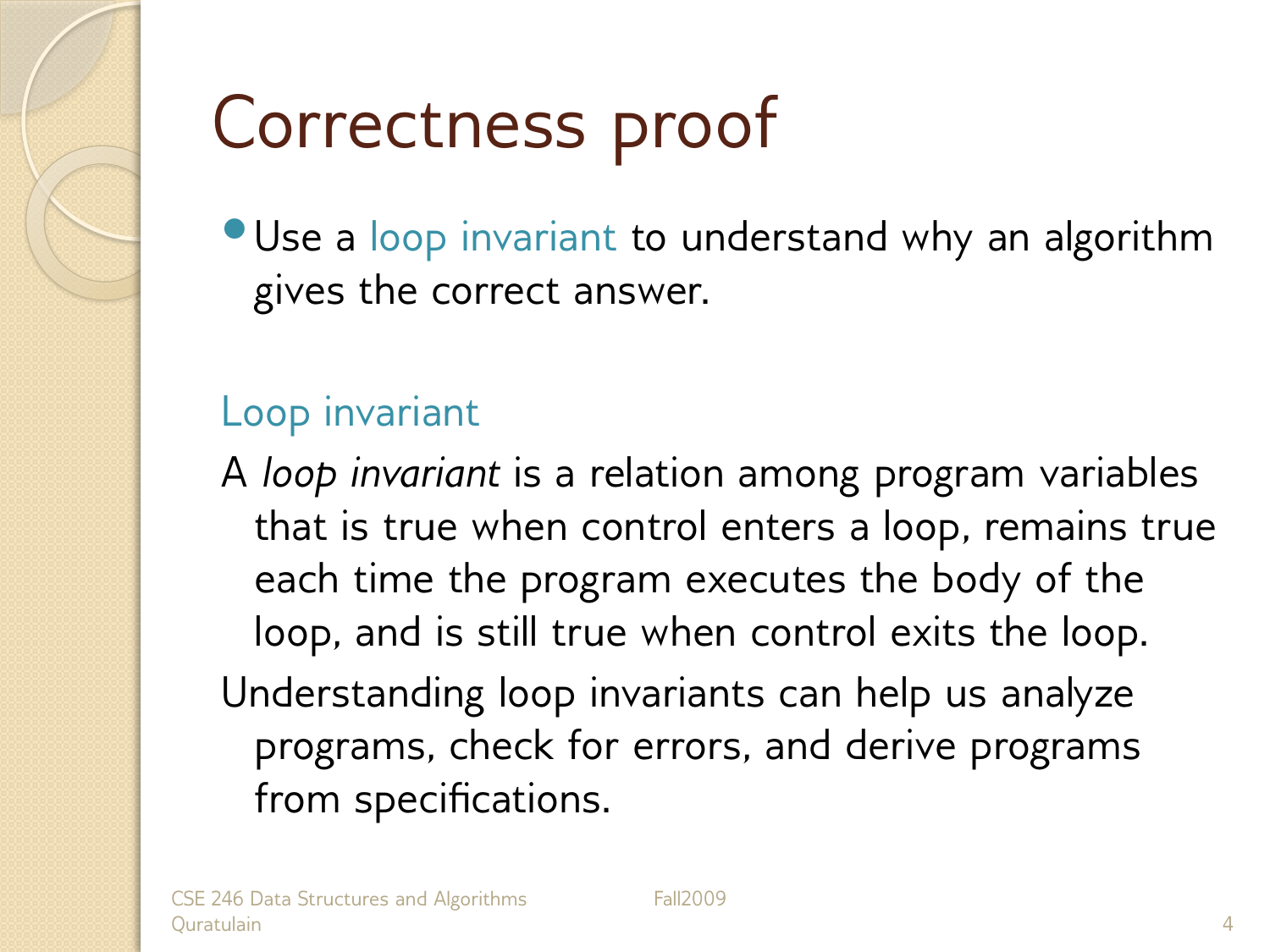

# Correctness proof
Use a loop invariant to understand why an algorithm gives the correct answer.

Loop invariant
A loop invariant is a relation among program variables that is true when control enters a loop, remains true each time the program executes the body of the loop, and is still true when control exits the loop.
Understanding loop invariants can help us analyze programs, check for errors, and derive programs from specifications.

CSE 246 Data Structures and Algorithms                    Fall2009                                                              Quratulain
4